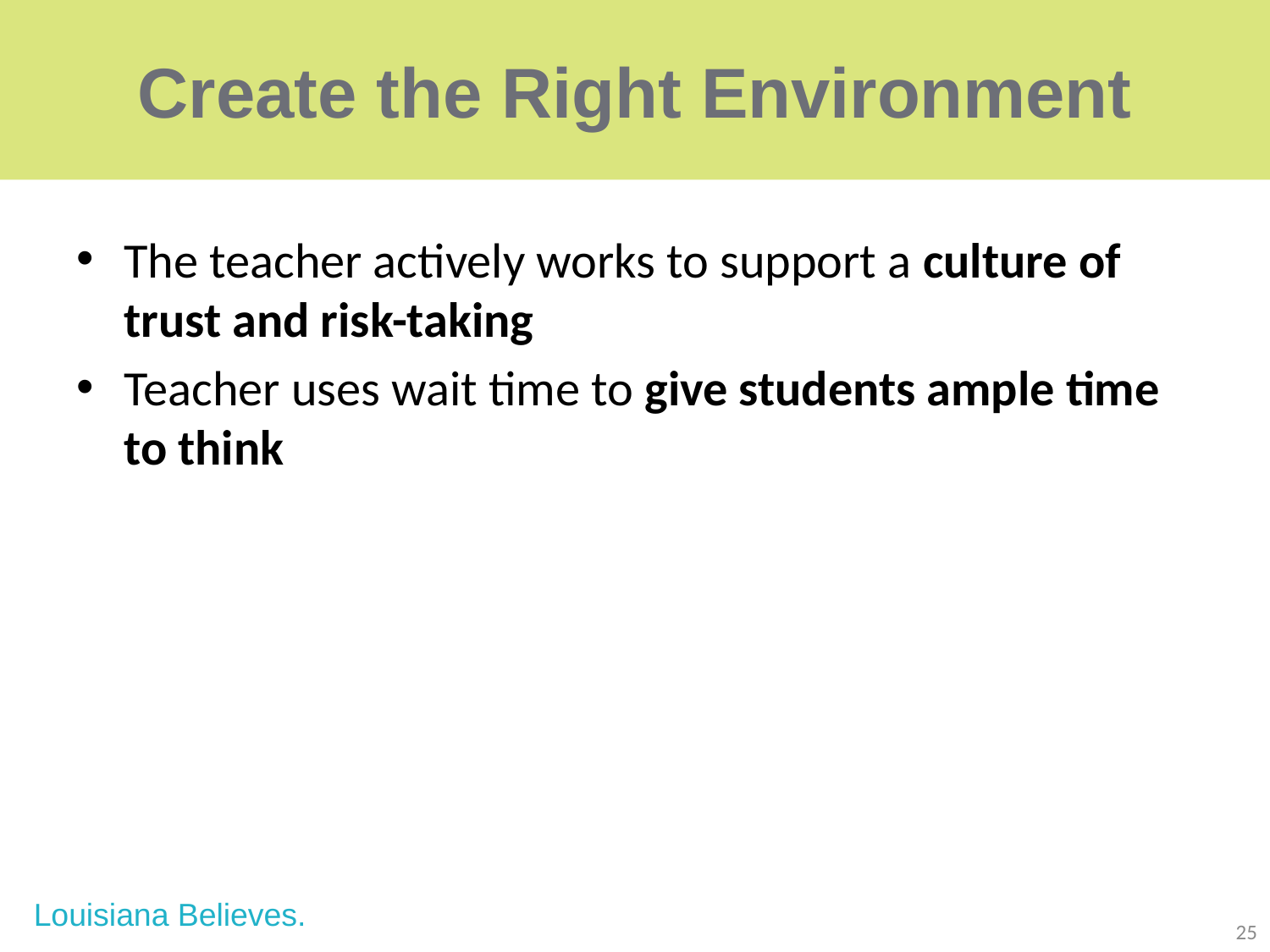

# Create the Right Environment
The teacher actively works to support a culture of trust and risk-taking
Teacher uses wait time to give students ample time to think

Louisiana Believes.
25